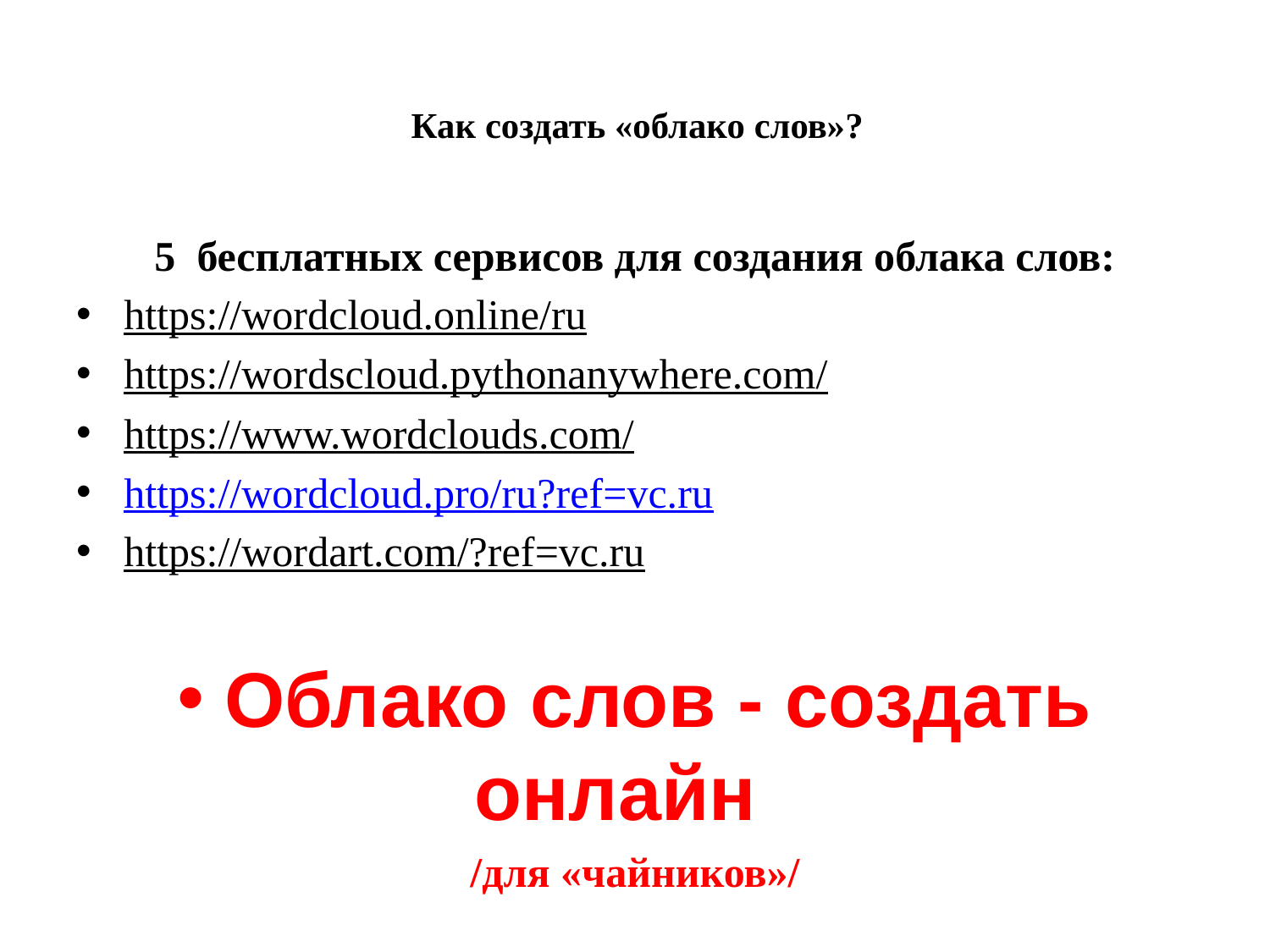

# Как создать «облако слов»?
5  бесплатных сервисов для создания облака слов:
https://wordcloud.online/ru
https://wordscloud.pythonanywhere.com/
https://www.wordclouds.com/
https://wordcloud.pro/ru?ref=vc.ru
https://wordart.com/?ref=vc.ru

Облако слов - создать онлайн
/для «чайников»/